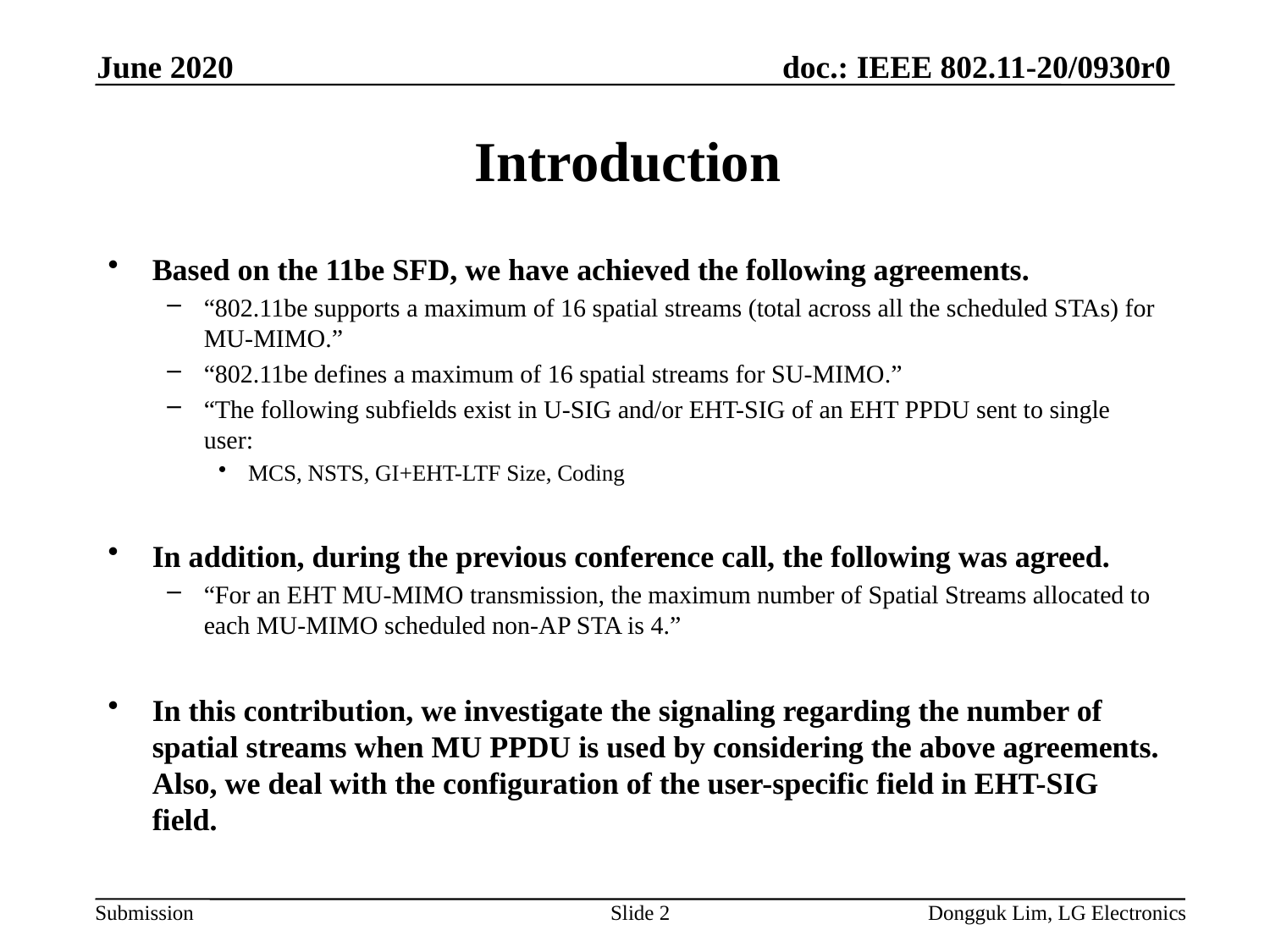

June 2020
# Introduction
Based on the 11be SFD, we have achieved the following agreements.
“802.11be supports a maximum of 16 spatial streams (total across all the scheduled STAs) for MU-MIMO.”
“802.11be defines a maximum of 16 spatial streams for SU-MIMO.”
“The following subfields exist in U-SIG and/or EHT-SIG of an EHT PPDU sent to single user:
MCS, NSTS, GI+EHT-LTF Size, Coding

In addition, during the previous conference call, the following was agreed.
“For an EHT MU-MIMO transmission, the maximum number of Spatial Streams allocated to each MU-MIMO scheduled non-AP STA is 4.”

In this contribution, we investigate the signaling regarding the number of spatial streams when MU PPDU is used by considering the above agreements. Also, we deal with the configuration of the user-specific field in EHT-SIG field.
Slide 2
Dongguk Lim, LG Electronics